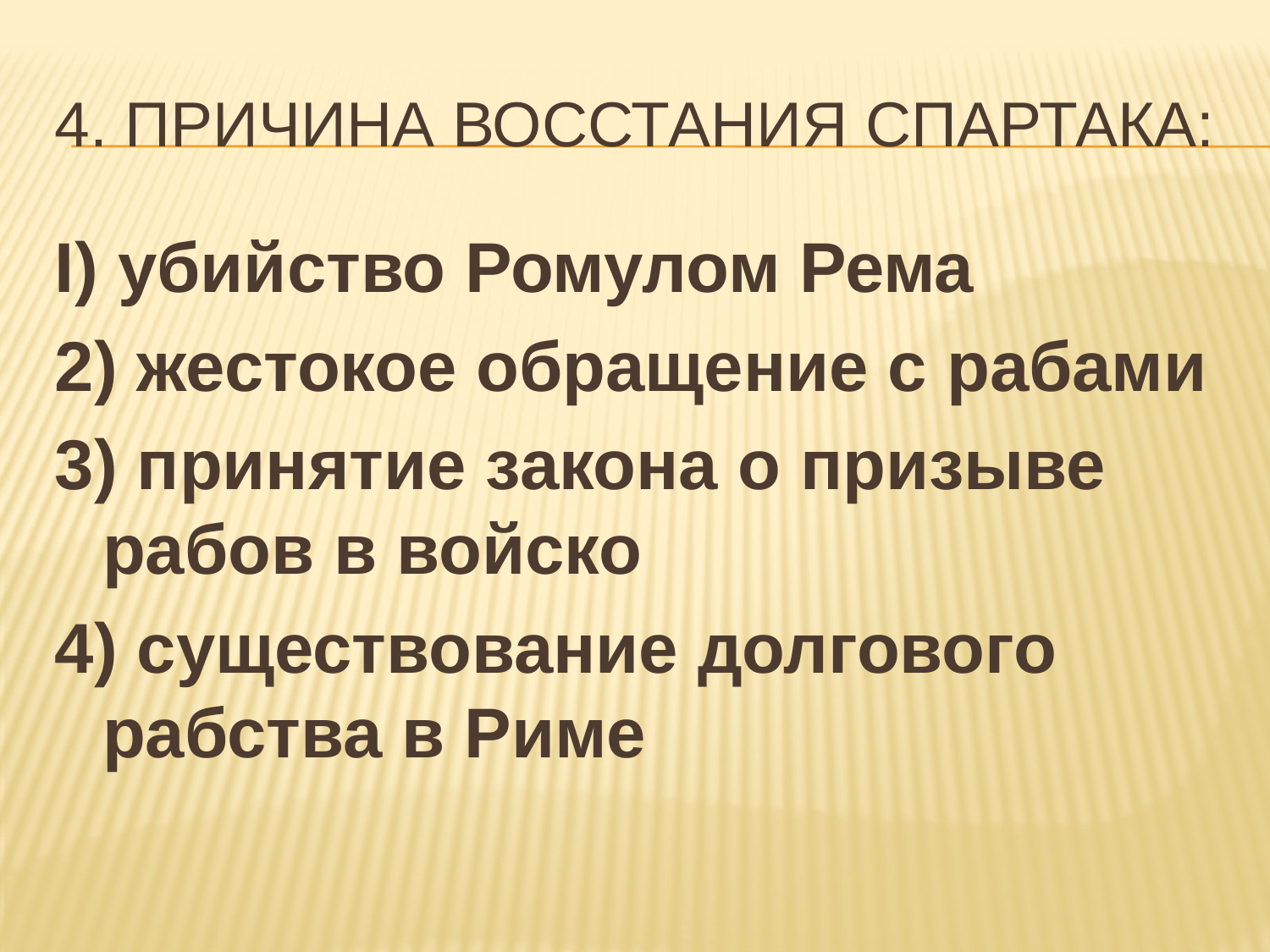

# 4. Причина восстания Спартака:
I) убийство Ромулом Рема
2) жестокое обращение с рабами
3) принятие закона о призыве рабов в войско
4) существование долгового рабства в Риме